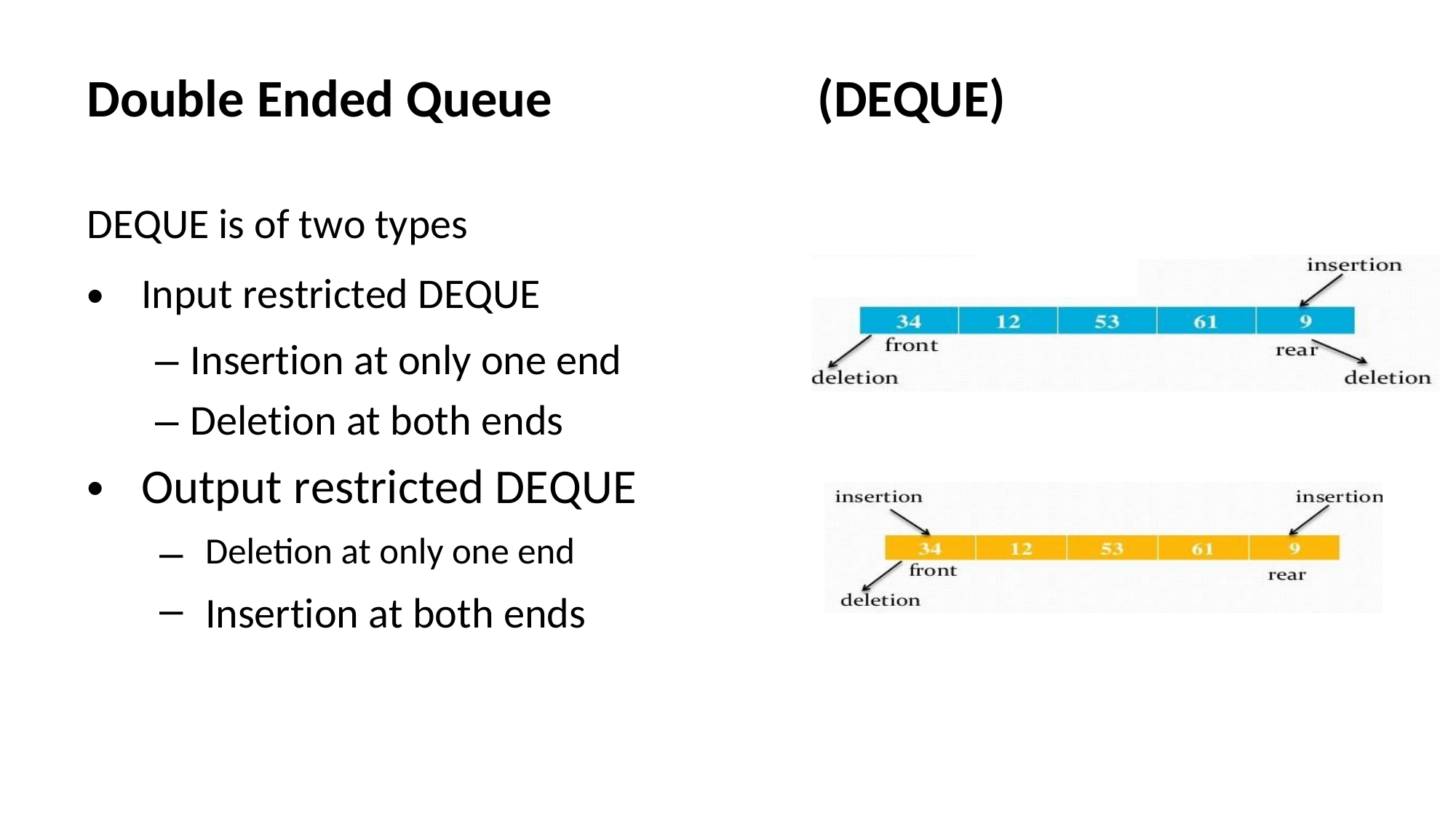

Double Ended Queue
(DEQUE)
DEQUE is of two types

•
Input restricted DEQUE
– Insertion at only one end
– Deletion at both ends
Output restricted DEQUE
•

–
–
Deletion at only one end
Insertion at both ends